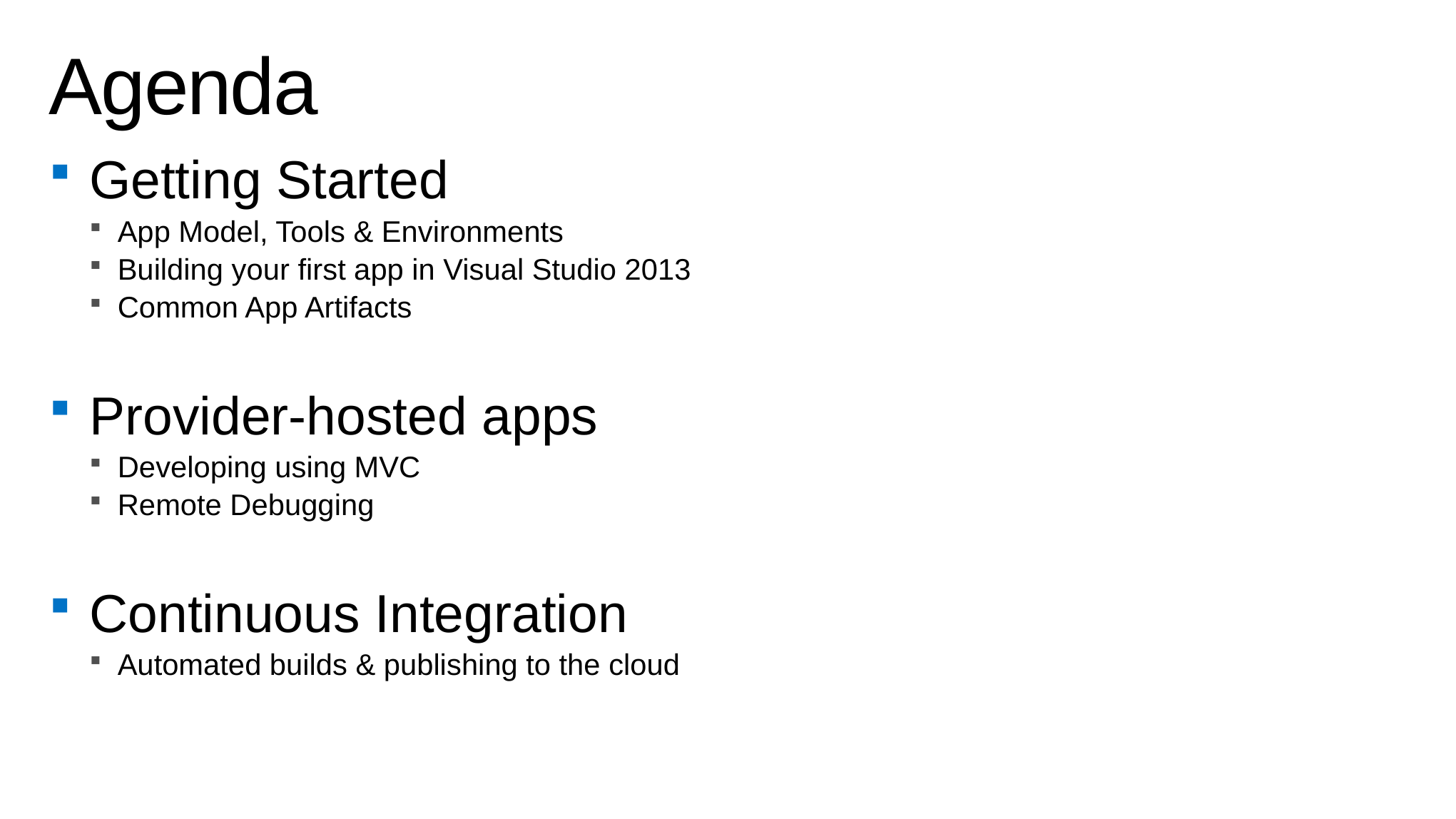

# Agenda
Getting Started
App Model, Tools & Environments
Building your first app in Visual Studio 2013
Common App Artifacts

Provider-hosted apps
Developing using MVC
Remote Debugging

Continuous Integration
Automated builds & publishing to the cloud